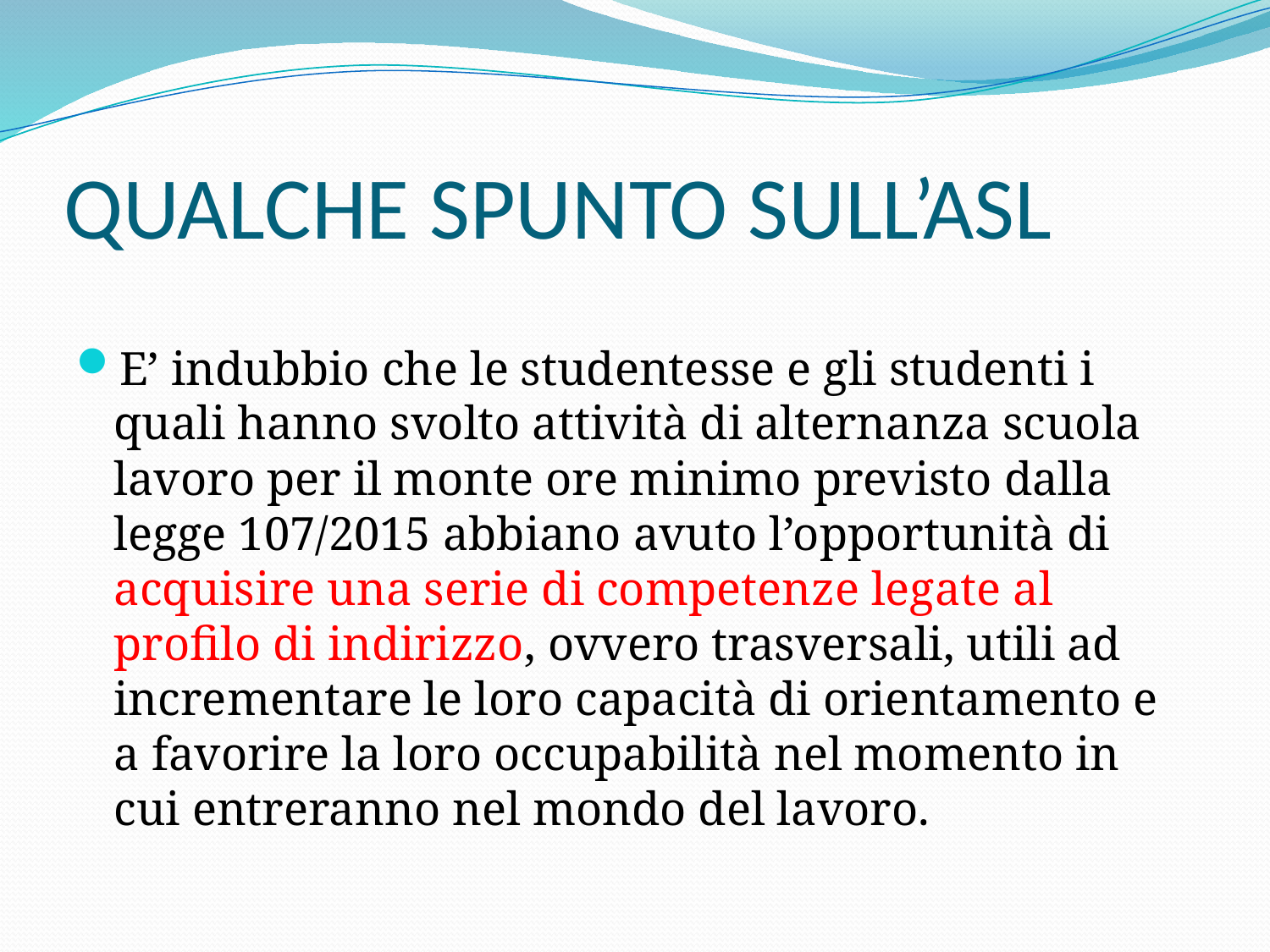

# QUALCHE SPUNTO SULL’ASL

E’ indubbio che le studentesse e gli studenti i quali hanno svolto attività di alternanza scuola lavoro per il monte ore minimo previsto dalla legge 107/2015 abbiano avuto l’opportunità di acquisire una serie di competenze legate al profilo di indirizzo, ovvero trasversali, utili ad incrementare le loro capacità di orientamento e a favorire la loro occupabilità nel momento in cui entreranno nel mondo del lavoro.